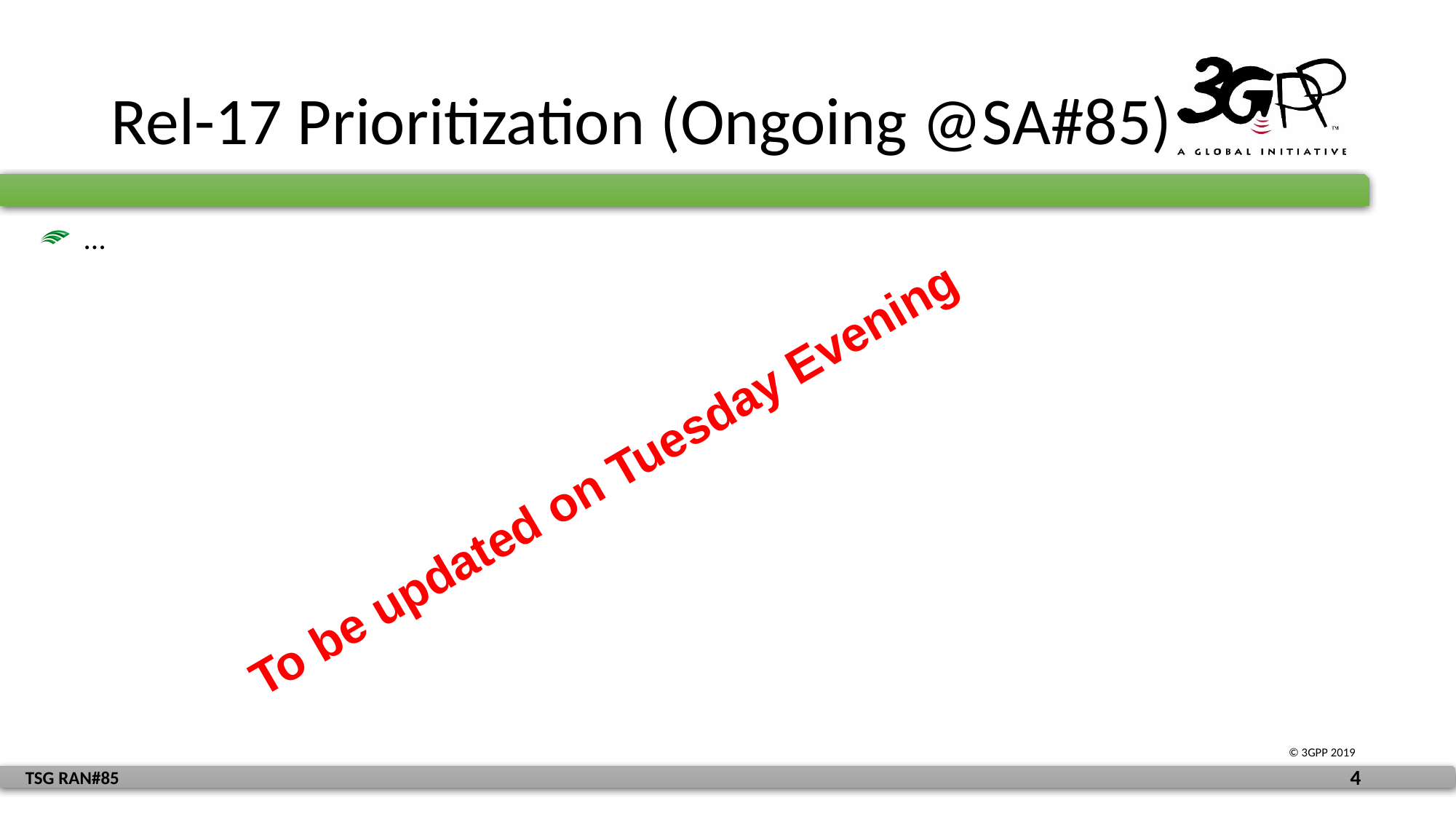

# Rel-17 Prioritization (Ongoing @SA#85)
  …
To be updated on Tuesday Evening